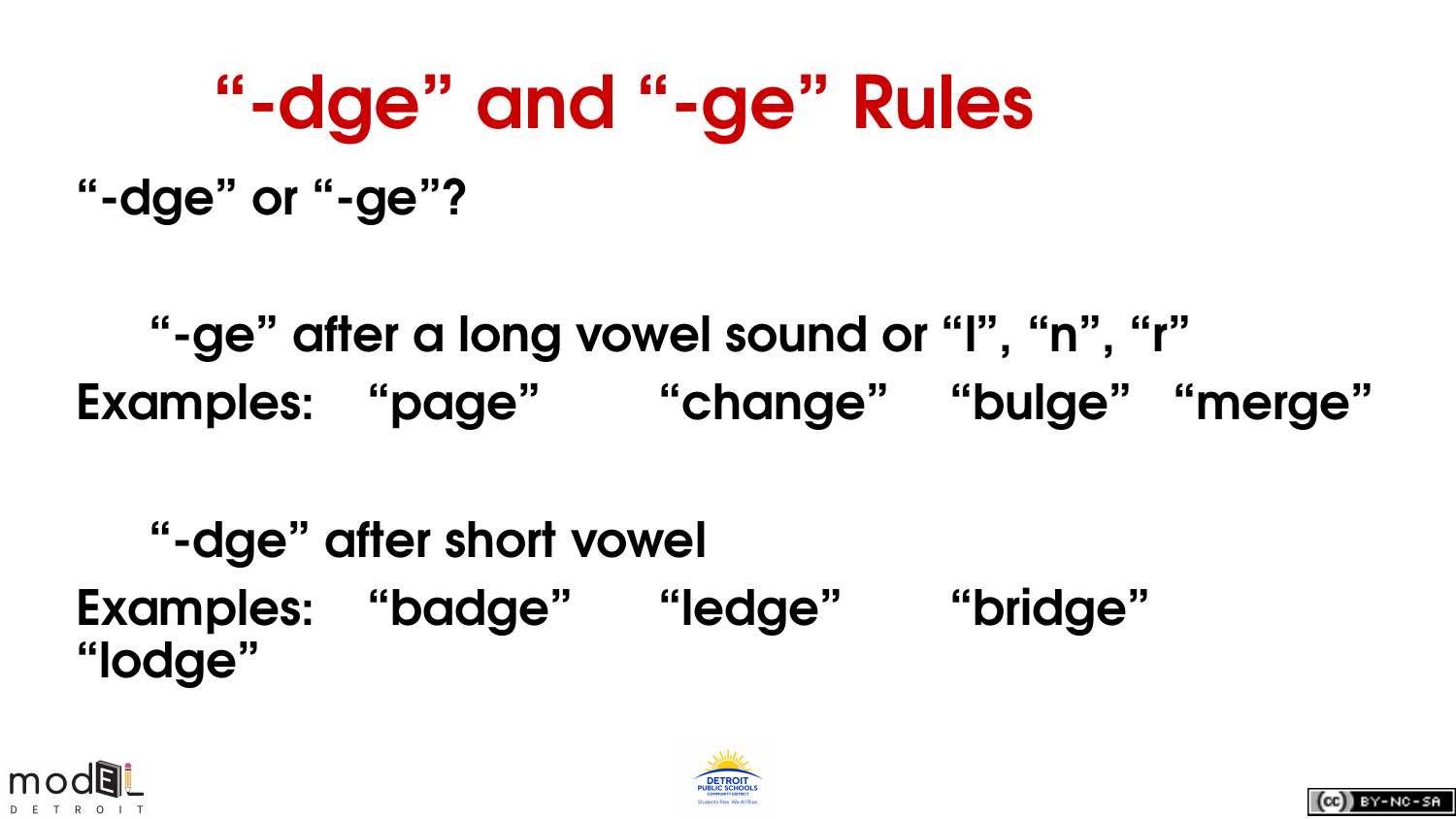

# “-dge” and “-ge” Rules

“-dge” or “-ge”?

“-ge” after a long vowel sound or “l”, “n”, “r”
Examples:	“page”	“change”	“bulge”   “merge”

“-dge” after short vowel
Examples:	“badge”	“ledge”	“bridge”	“lodge”